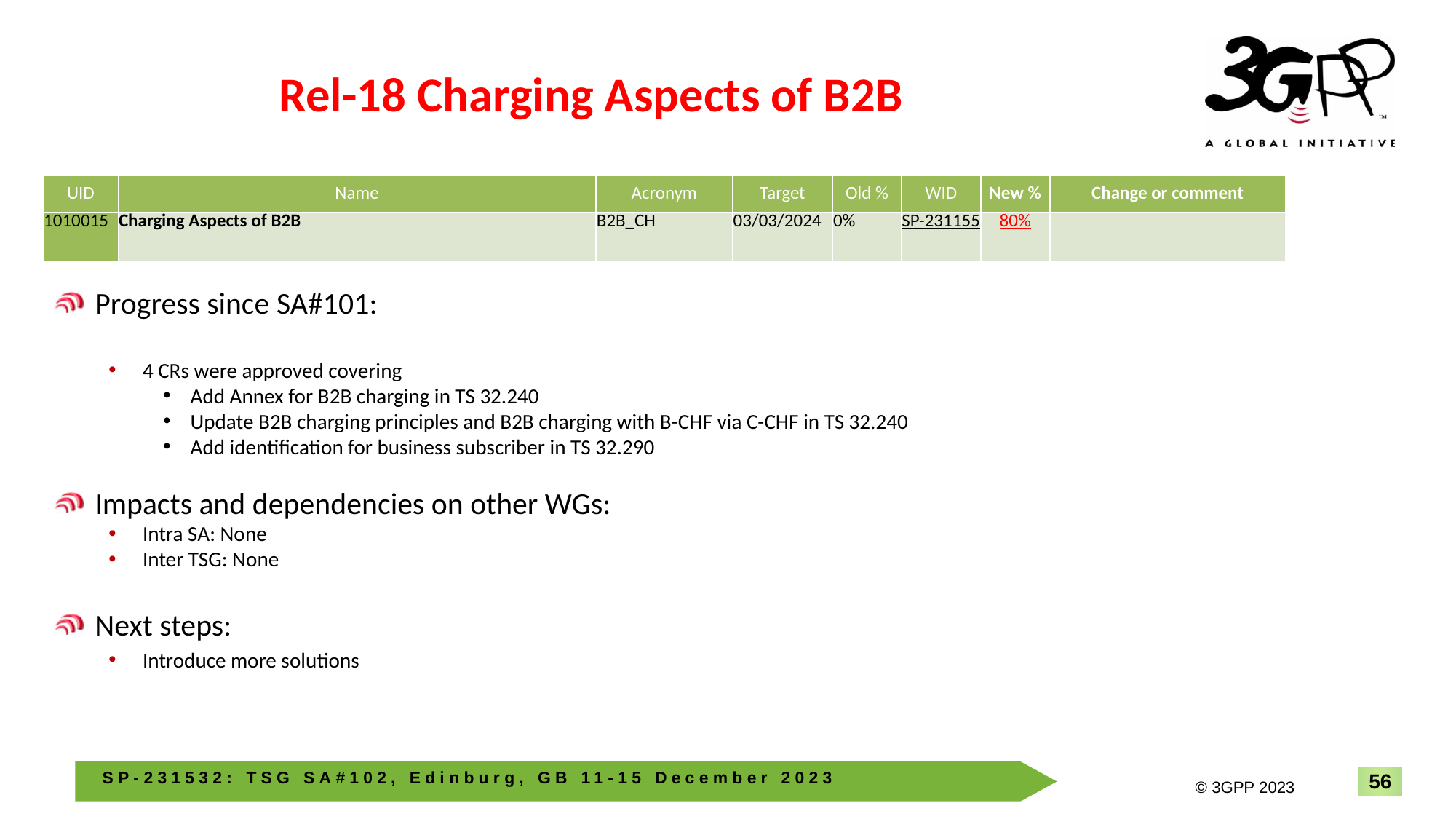

# Rel-18 Charging Aspects of B2B
| UID | Name | Acronym | Target | Old % | WID | New % | Change or comment |
| --- | --- | --- | --- | --- | --- | --- | --- |
| 1010015 | Charging Aspects of B2B | B2B\_CH | 03/03/2024 | 0% | SP-231155 | 80% |  |
Progress since SA#101:

4 CRs were approved covering
Add Annex for B2B charging in TS 32.240
Update B2B charging principles and B2B charging with B-CHF via C-CHF in TS 32.240
Add identification for business subscriber in TS 32.290

Impacts and dependencies on other WGs:
Intra SA: None
Inter TSG: None

Next steps:
Introduce more solutions